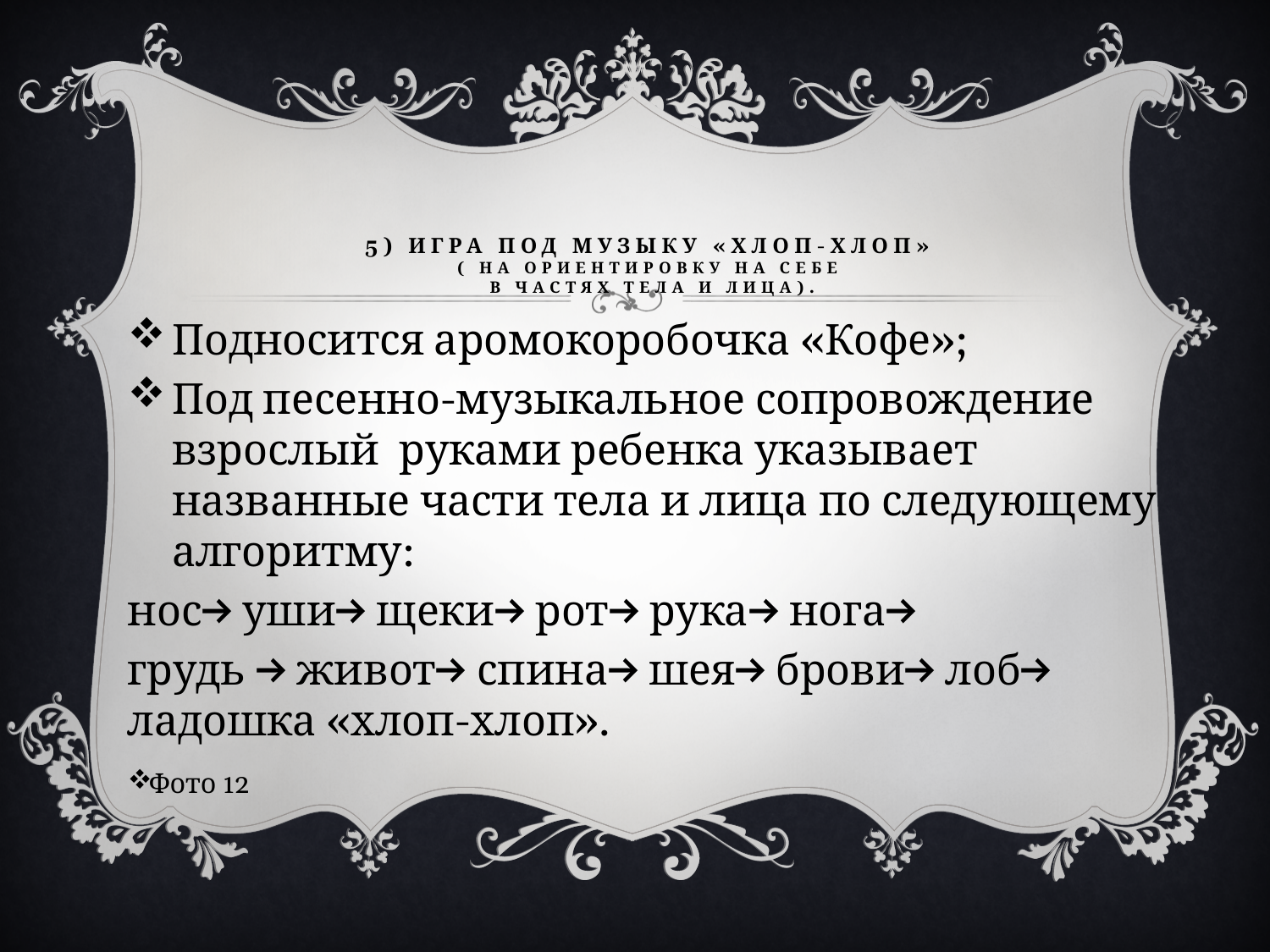

# 5) Игра под музыку «Хлоп-хлоп» ( на ориентировку на себе в частях тела и лица).
Подносится аромокоробочка «Кофе»;
Под песенно-музыкальное сопровождение взрослый  руками ребенка указывает названные части тела и лица по следующему алгоритму:
нос→ уши→ щеки→ рот→ рука→ нога→
грудь → живот→ спина→ шея→ брови→ лоб→ ладошка «хлоп-хлоп».
Фото 12